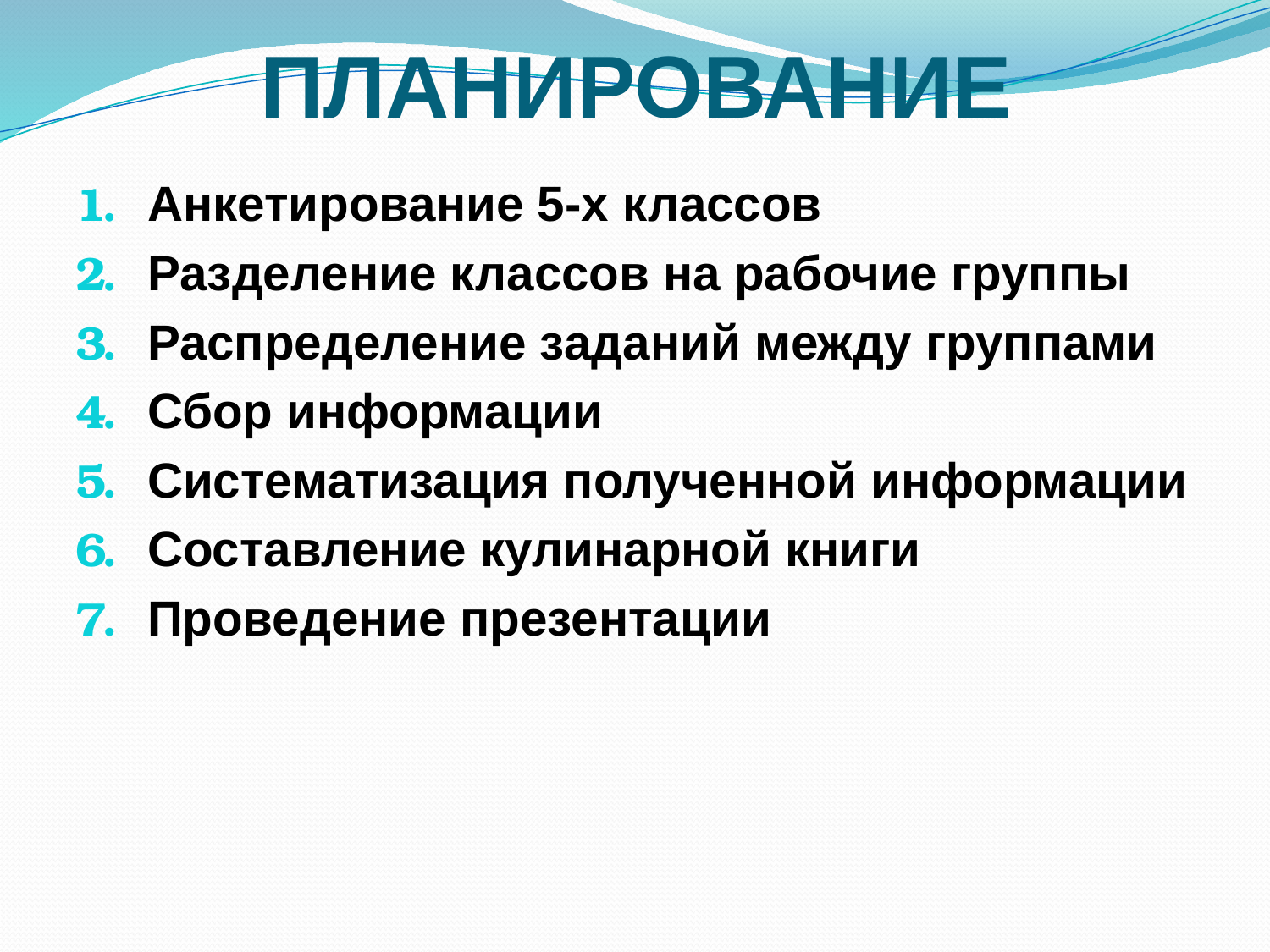

# ПЛАНИРОВАНИЕ
Анкетирование 5-х классов
Разделение классов на рабочие группы
Распределение заданий между группами
Сбор информации
Систематизация полученной информации
Составление кулинарной книги
Проведение презентации